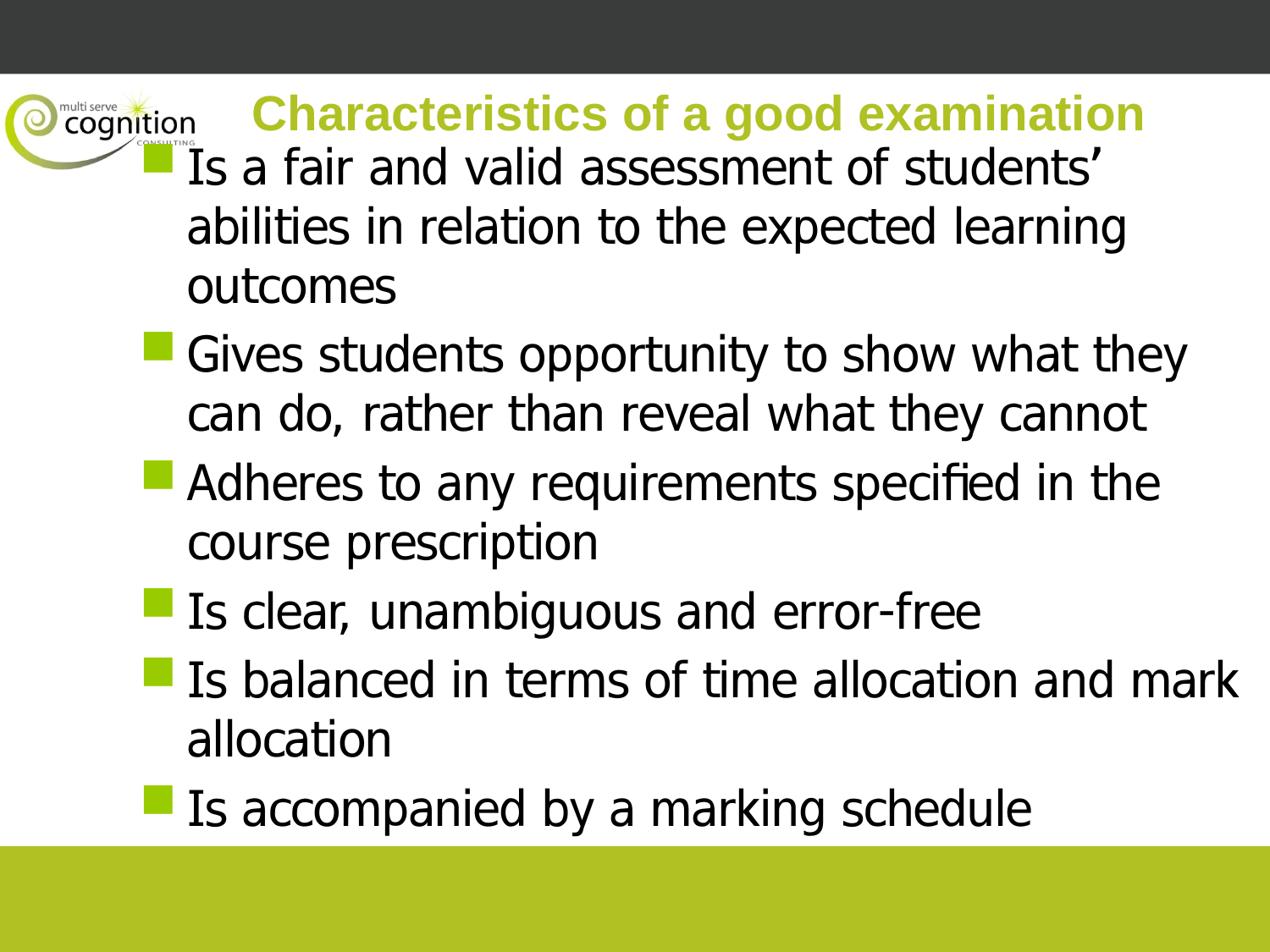

# Characteristics of a good examination
Is a fair and valid assessment of students’ abilities in relation to the expected learning outcomes
Gives students opportunity to show what they can do, rather than reveal what they cannot
Adheres to any requirements specified in the course prescription
Is clear, unambiguous and error-free
Is balanced in terms of time allocation and mark allocation
Is accompanied by a marking schedule